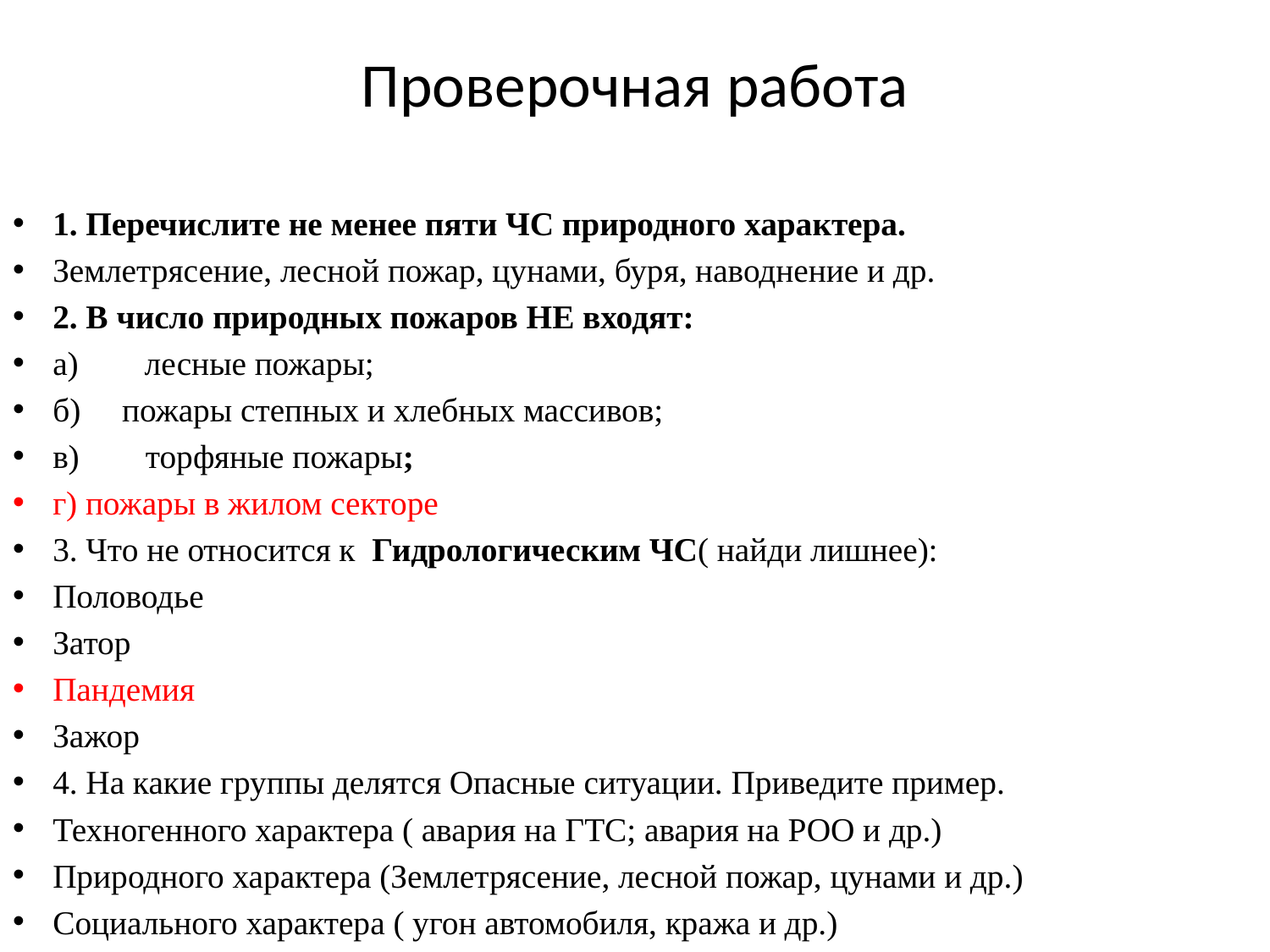

# Проверочная работа
1. Перечислите не менее пяти ЧС природного характера.
Землетрясение, лесной пожар, цунами, буря, наводнение и др.
2. В число природных пожаров НЕ входят:
а)        лесные пожары;
б)     пожары степных и хлебных массивов;
в)        торфяные пожары;
г) пожары в жилом секторе
3. Что не относится к  Гидрологическим ЧС( найди лишнее):
Половодье
Затор
Пандемия
Зажор
4. На какие группы делятся Опасные ситуации. Приведите пример.
Техногенного характера ( авария на ГТС; авария на РОО и др.)
Природного характера (Землетрясение, лесной пожар, цунами и др.)
Социального характера ( угон автомобиля, кража и др.)